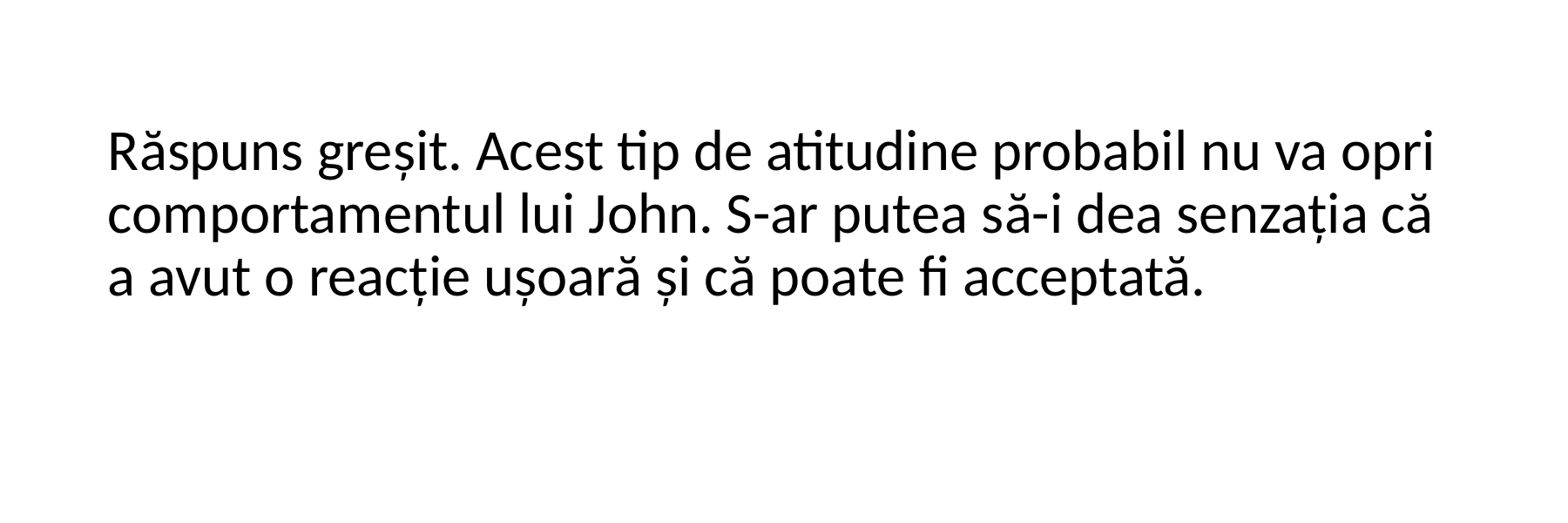

Răspuns greșit. Acest tip de atitudine probabil nu va opri comportamentul lui John. S-ar putea să-i dea senzația că a avut o reacție ușoară și că poate fi acceptată.